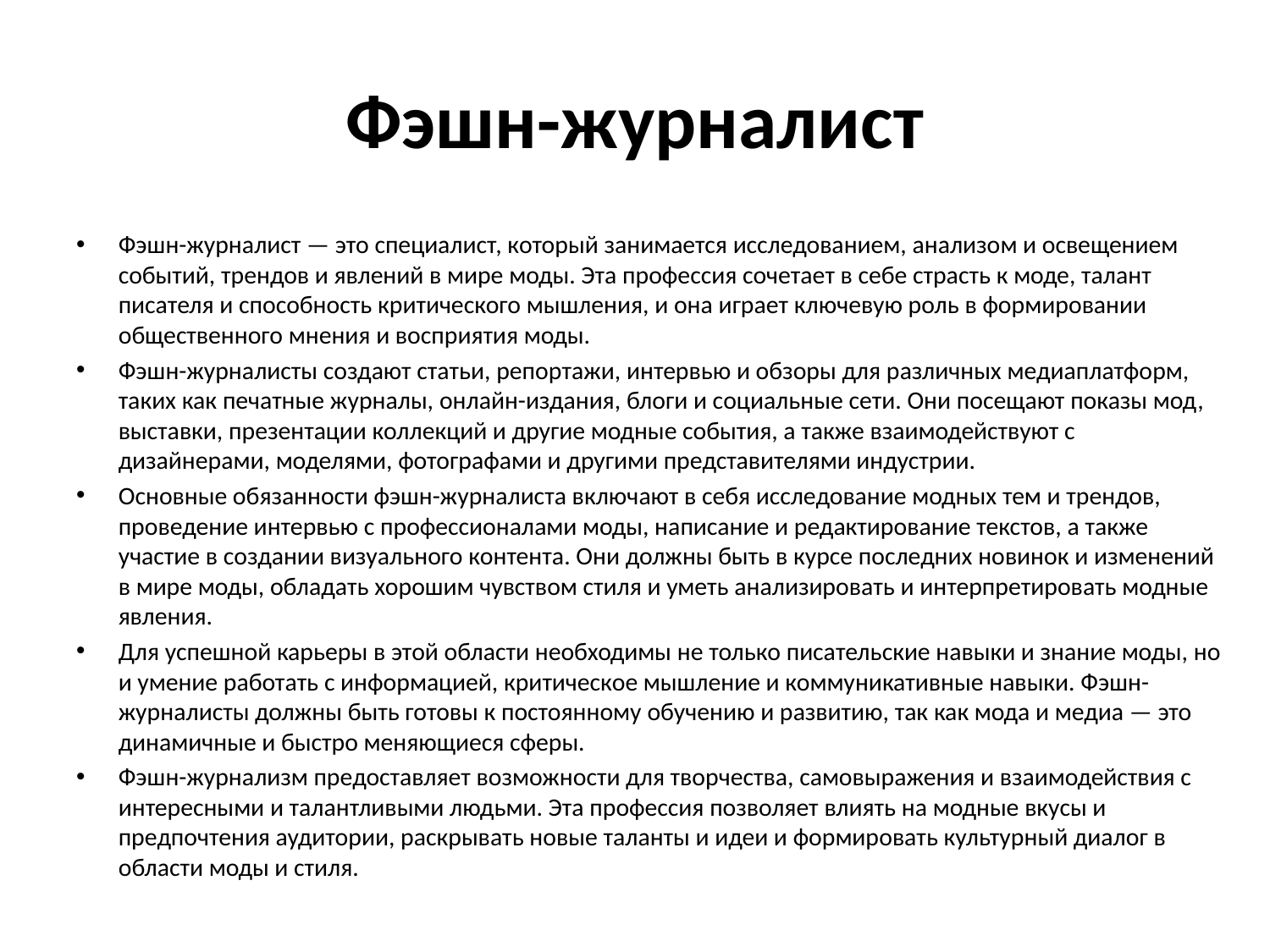

# Фэшн-журналист
Фэшн-журналист — это специалист, который занимается исследованием, анализом и освещением событий, трендов и явлений в мире моды. Эта профессия сочетает в себе страсть к моде, талант писателя и способность критического мышления, и она играет ключевую роль в формировании общественного мнения и восприятия моды.
Фэшн-журналисты создают статьи, репортажи, интервью и обзоры для различных медиаплатформ, таких как печатные журналы, онлайн-издания, блоги и социальные сети. Они посещают показы мод, выставки, презентации коллекций и другие модные события, а также взаимодействуют с дизайнерами, моделями, фотографами и другими представителями индустрии.
Основные обязанности фэшн-журналиста включают в себя исследование модных тем и трендов, проведение интервью с профессионалами моды, написание и редактирование текстов, а также участие в создании визуального контента. Они должны быть в курсе последних новинок и изменений в мире моды, обладать хорошим чувством стиля и уметь анализировать и интерпретировать модные явления.
Для успешной карьеры в этой области необходимы не только писательские навыки и знание моды, но и умение работать с информацией, критическое мышление и коммуникативные навыки. Фэшн-журналисты должны быть готовы к постоянному обучению и развитию, так как мода и медиа — это динамичные и быстро меняющиеся сферы.
Фэшн-журнализм предоставляет возможности для творчества, самовыражения и взаимодействия с интересными и талантливыми людьми. Эта профессия позволяет влиять на модные вкусы и предпочтения аудитории, раскрывать новые таланты и идеи и формировать культурный диалог в области моды и стиля.